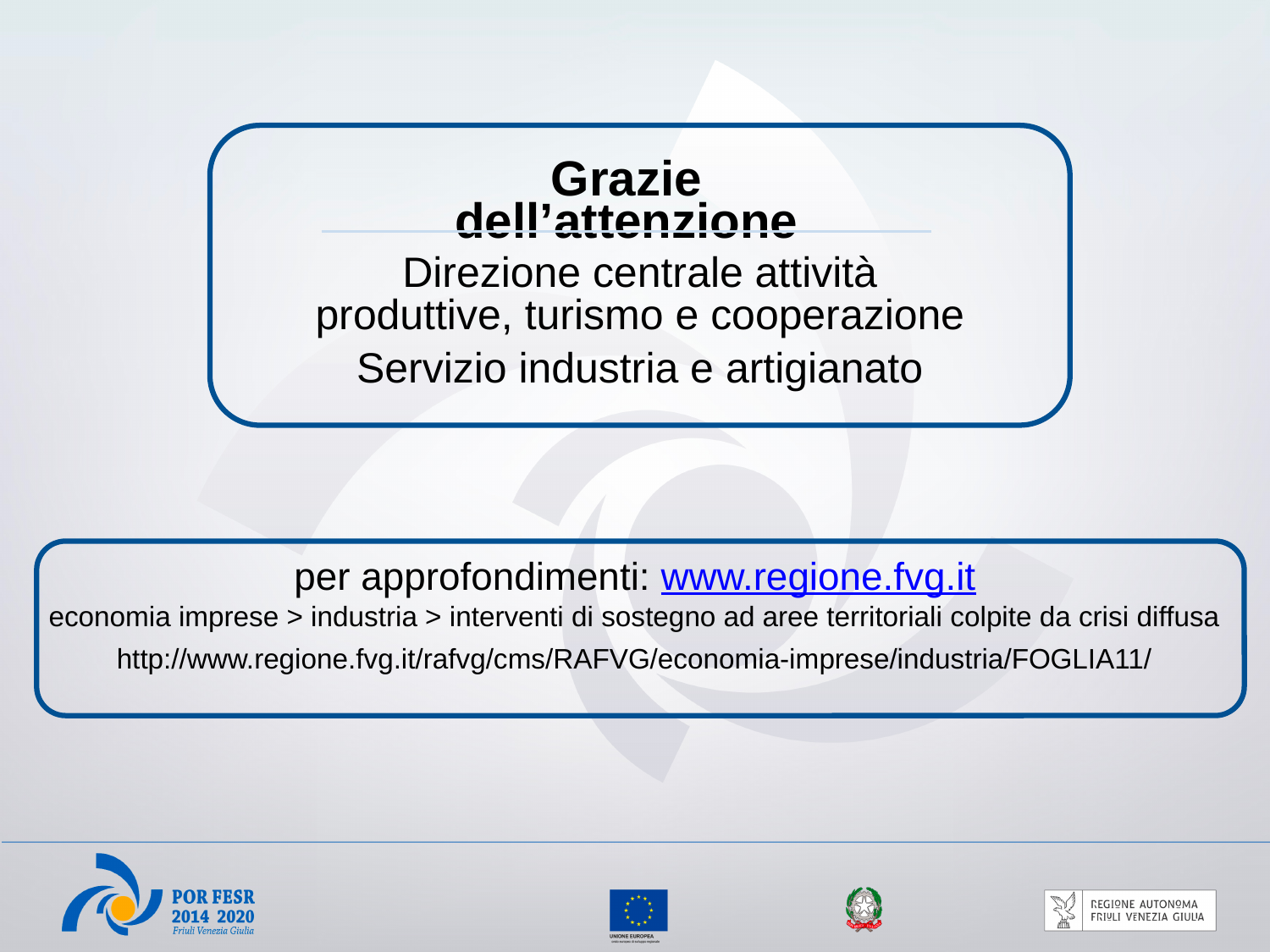

Grazie dell’attenzione

Direzione centrale attività produttive, turismo e cooperazione
Servizio industria e artigianato

per approfondimenti: www.regione.fvg.it
economia imprese > industria > interventi di sostegno ad aree territoriali colpite da crisi diffusa
http://www.regione.fvg.it/rafvg/cms/RAFVG/economia-imprese/industria/FOGLIA11/